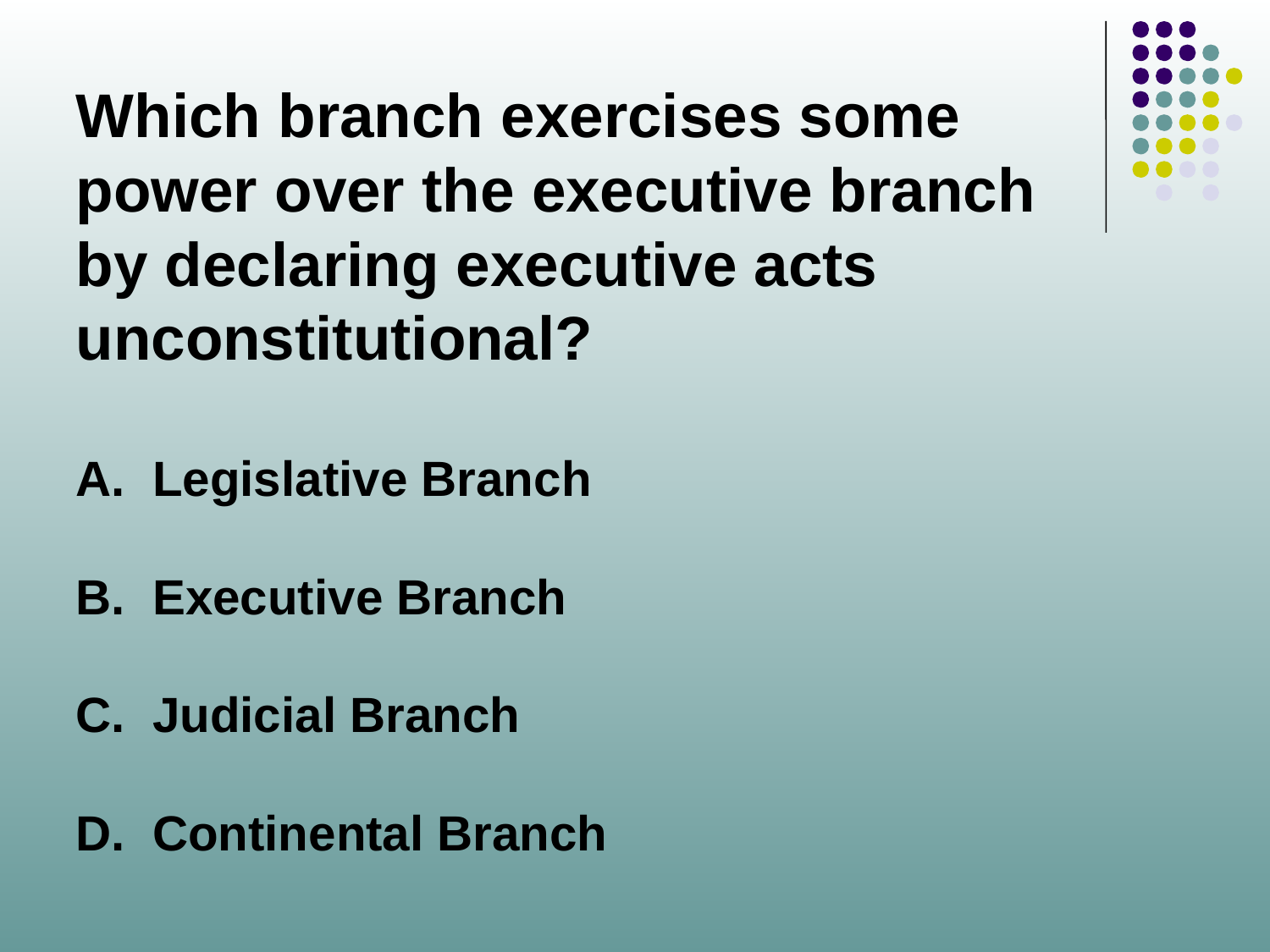

Which branch exercises some power over the executive branch by declaring executive acts unconstitutional?
A.  Legislative Branch
B.  Executive Branch
C.  Judicial Branch
D.  Continental Branch